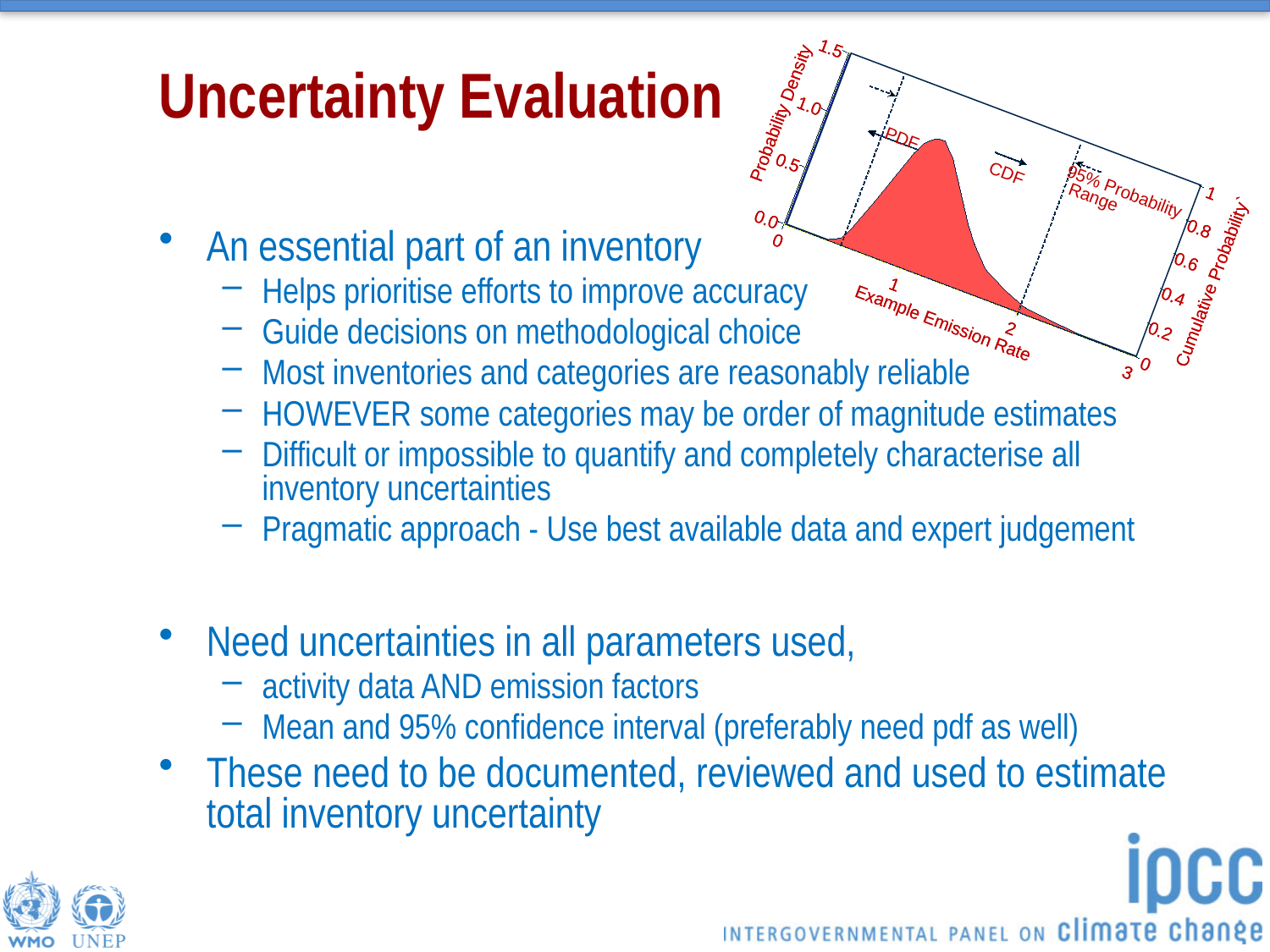

# Uncertainty Evaluation

1.5
1.5
1
1

95% Probability
95% Probability
0.8
0.8

Range
Range

CDF
CDF

PDF
PDF
1.0
1.0

0.6
0.6
Probability Density
Probability Density

Cumulative Probability`
Cumulative Probability`
0.4
0.4

0.5
0.5

0.2
0.2

0.0
0.0
0
0

0
0
1
1
2
2
3
3
Example Emission Rate
Example Emission Rate
An essential part of an inventory
Helps prioritise efforts to improve accuracy
Guide decisions on methodological choice
Most inventories and categories are reasonably reliable
HOWEVER some categories may be order of magnitude estimates
Difficult or impossible to quantify and completely characterise all inventory uncertainties
Pragmatic approach - Use best available data and expert judgement

Need uncertainties in all parameters used,
activity data AND emission factors
Mean and 95% confidence interval (preferably need pdf as well)
These need to be documented, reviewed and used to estimate total inventory uncertainty